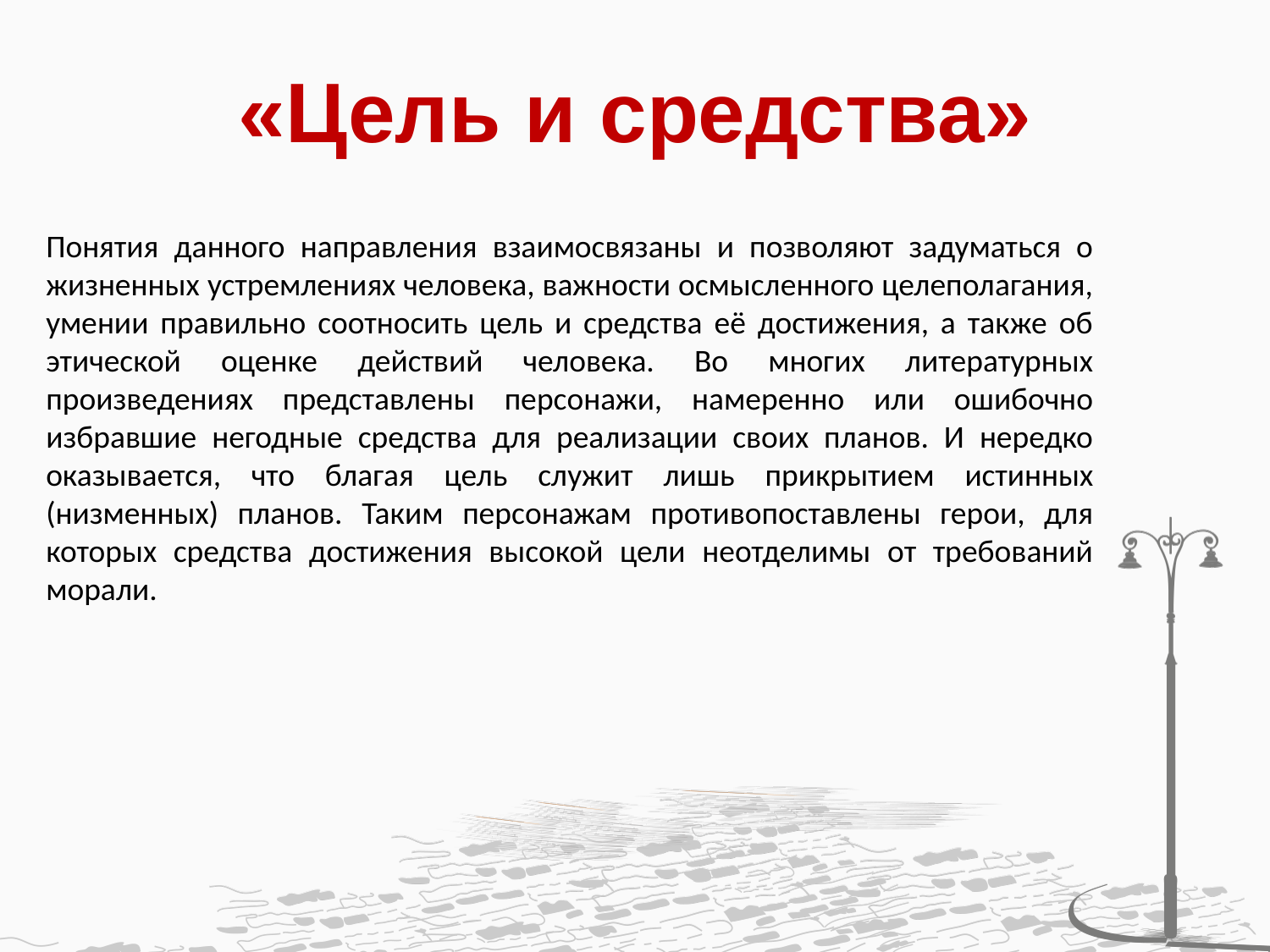

# «Цель и средства»
Понятия данного направления взаимосвязаны и позволяют задуматься о жизненных устремлениях человека, важности осмысленного целеполагания, умении правильно соотносить цель и средства её достижения, а также об этической оценке действий человека. Во многих литературных произведениях представлены персонажи, намеренно или ошибочно избравшие негодные средства для реализации своих планов. И нередко оказывается, что благая цель служит лишь прикрытием истинных (низменных) планов. Таким персонажам противопоставлены герои, для которых средства достижения высокой цели неотделимы от требований морали.